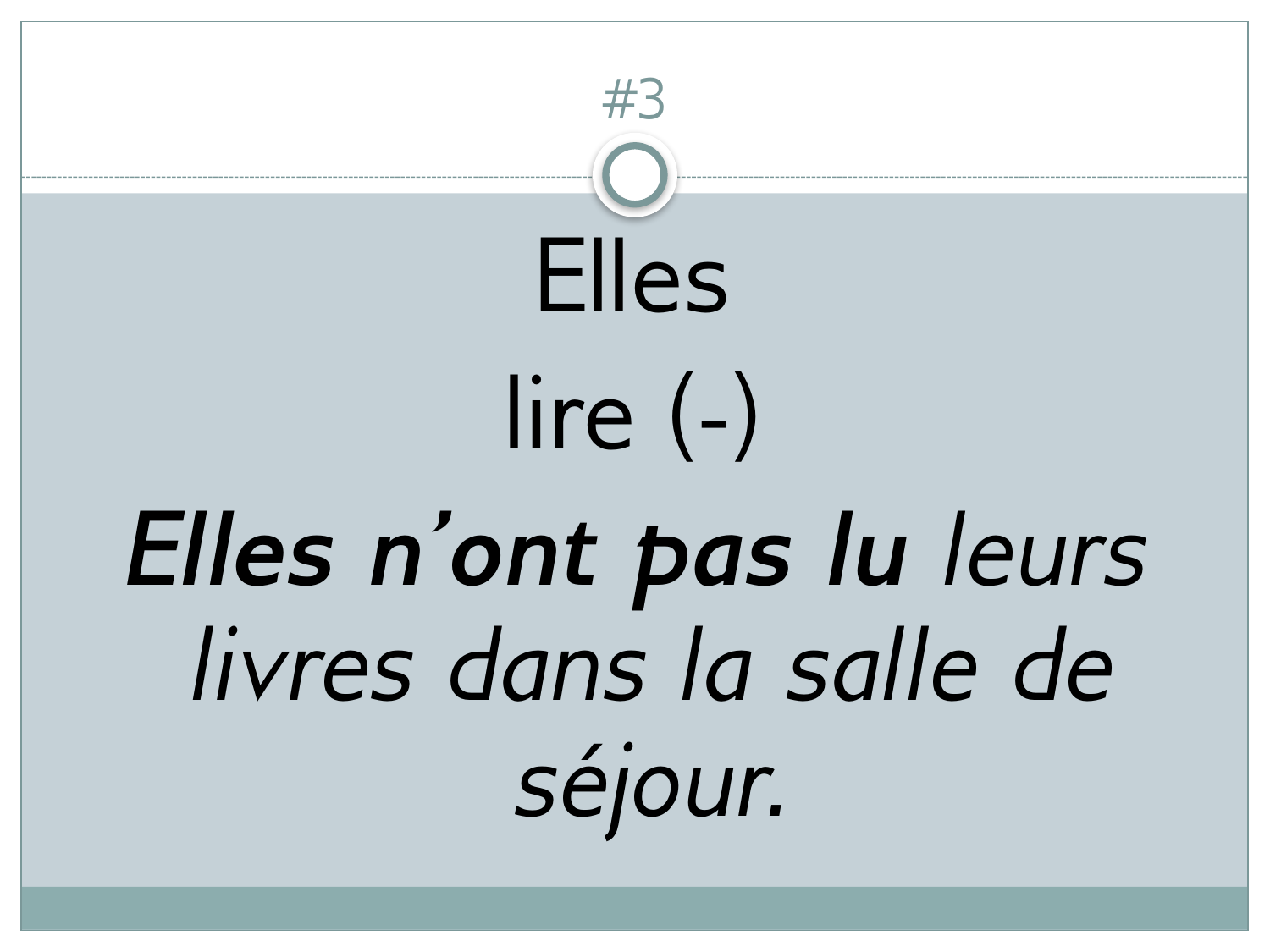

# #3
Elles
lire (-)
Elles n’ont pas lu leurs livres dans la salle de séjour.